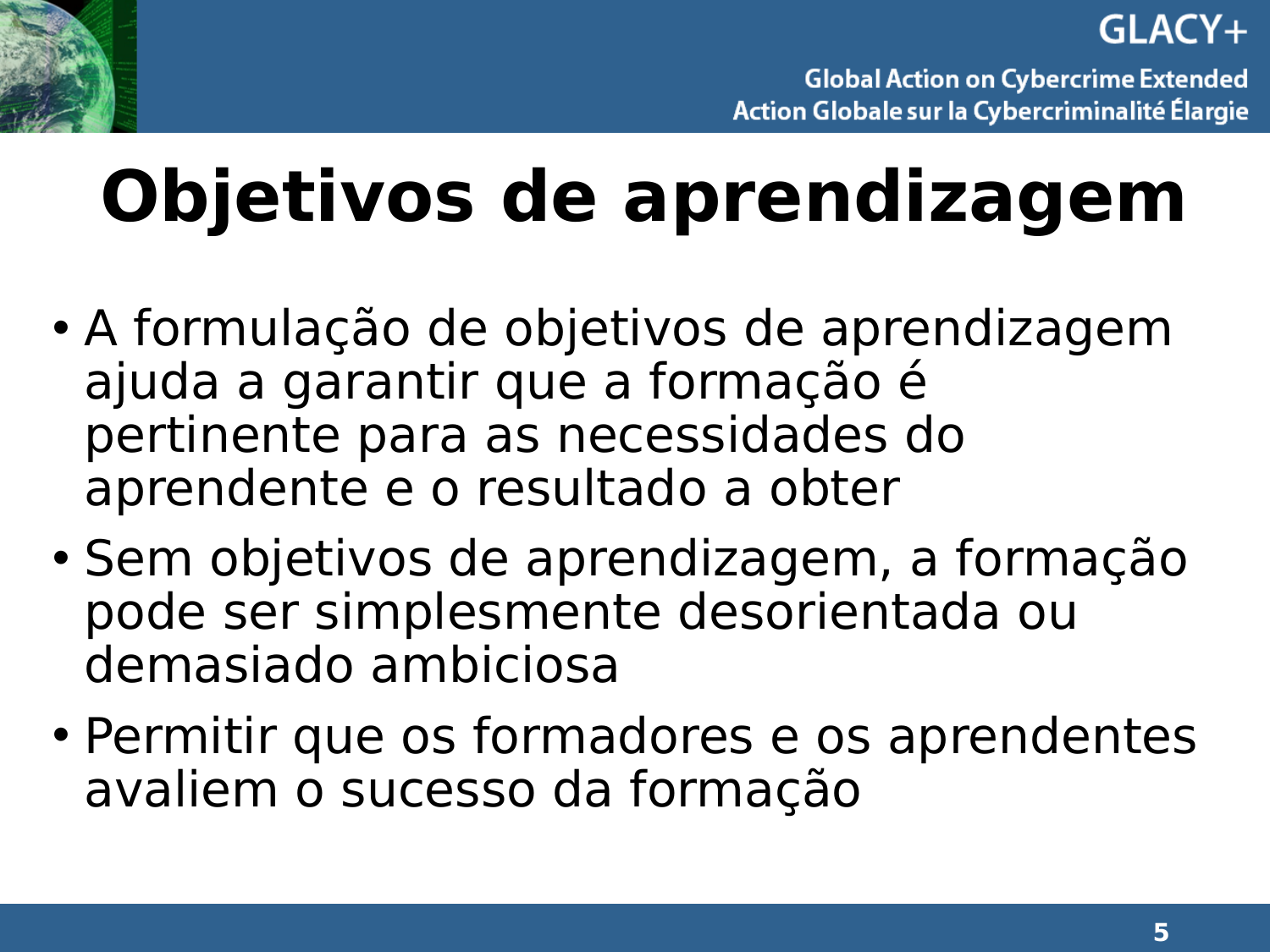

# Objetivos de aprendizagem
A formulação de objetivos de aprendizagem ajuda a garantir que a formação é pertinente para as necessidades do aprendente e o resultado a obter
Sem objetivos de aprendizagem, a formação pode ser simplesmente desorientada ou demasiado ambiciosa
Permitir que os formadores e os aprendentes avaliem o sucesso da formação

5